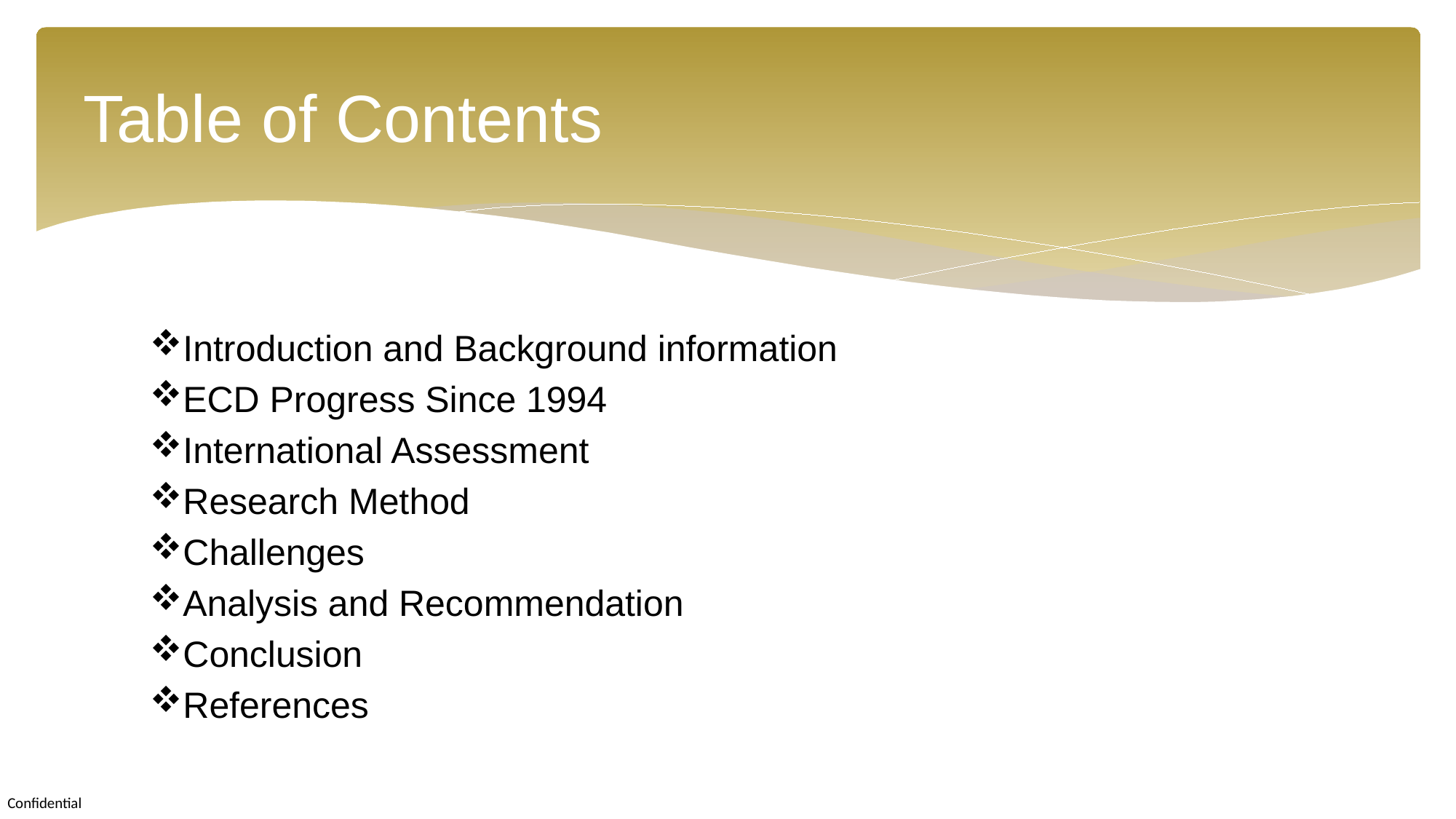

# Table of Contents
Introduction and Background information
ECD Progress Since 1994
International Assessment
Research Method
Challenges
Analysis and Recommendation
Conclusion
References